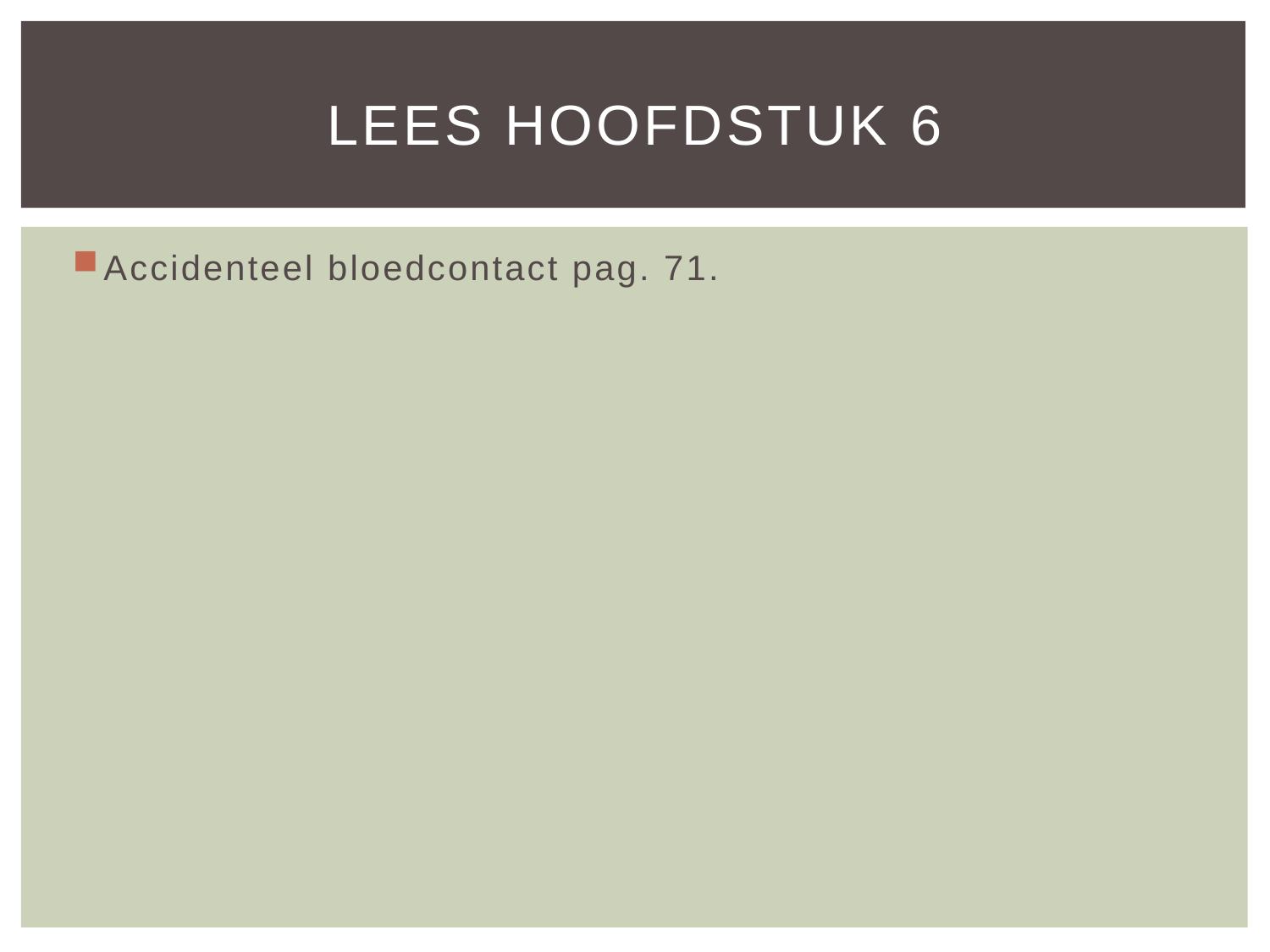

# Lees hoofdstuk 6
Accidenteel bloedcontact pag. 71.